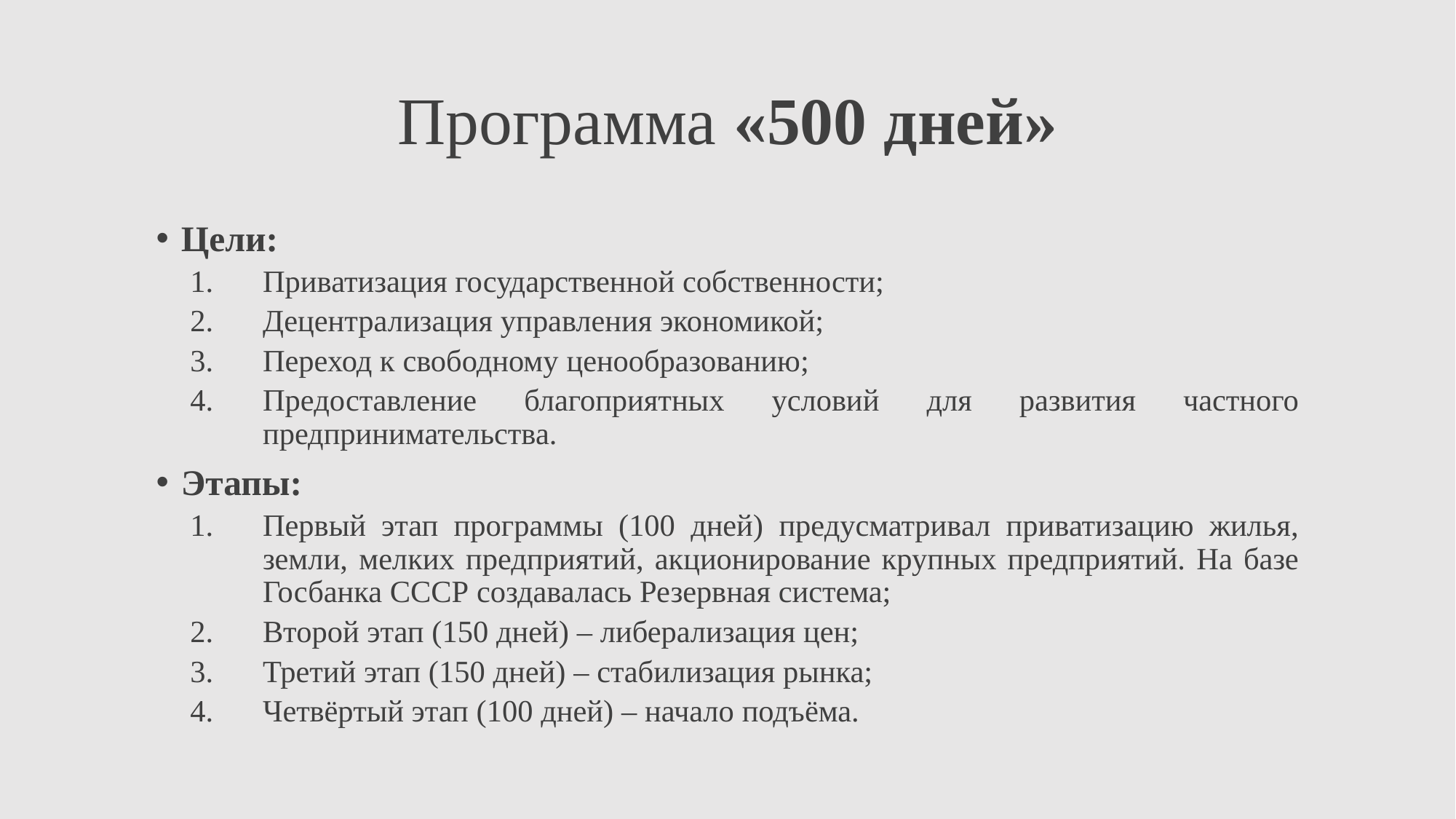

# Программа «500 дней»
Цели:
Приватизация государственной собственности;
Децентрализация управления экономикой;
Переход к свободному ценообразованию;
Предоставление благоприятных условий для развития частного предпринимательства.
Этапы:
Первый этап программы (100 дней) предусматривал приватизацию жилья, земли, мелких предприятий, акционирование крупных предприятий. На базе Госбанка СССР создавалась Резервная система;
Второй этап (150 дней) – либерализация цен;
Третий этап (150 дней) – стабилизация рынка;
Четвёртый этап (100 дней) – начало подъёма.